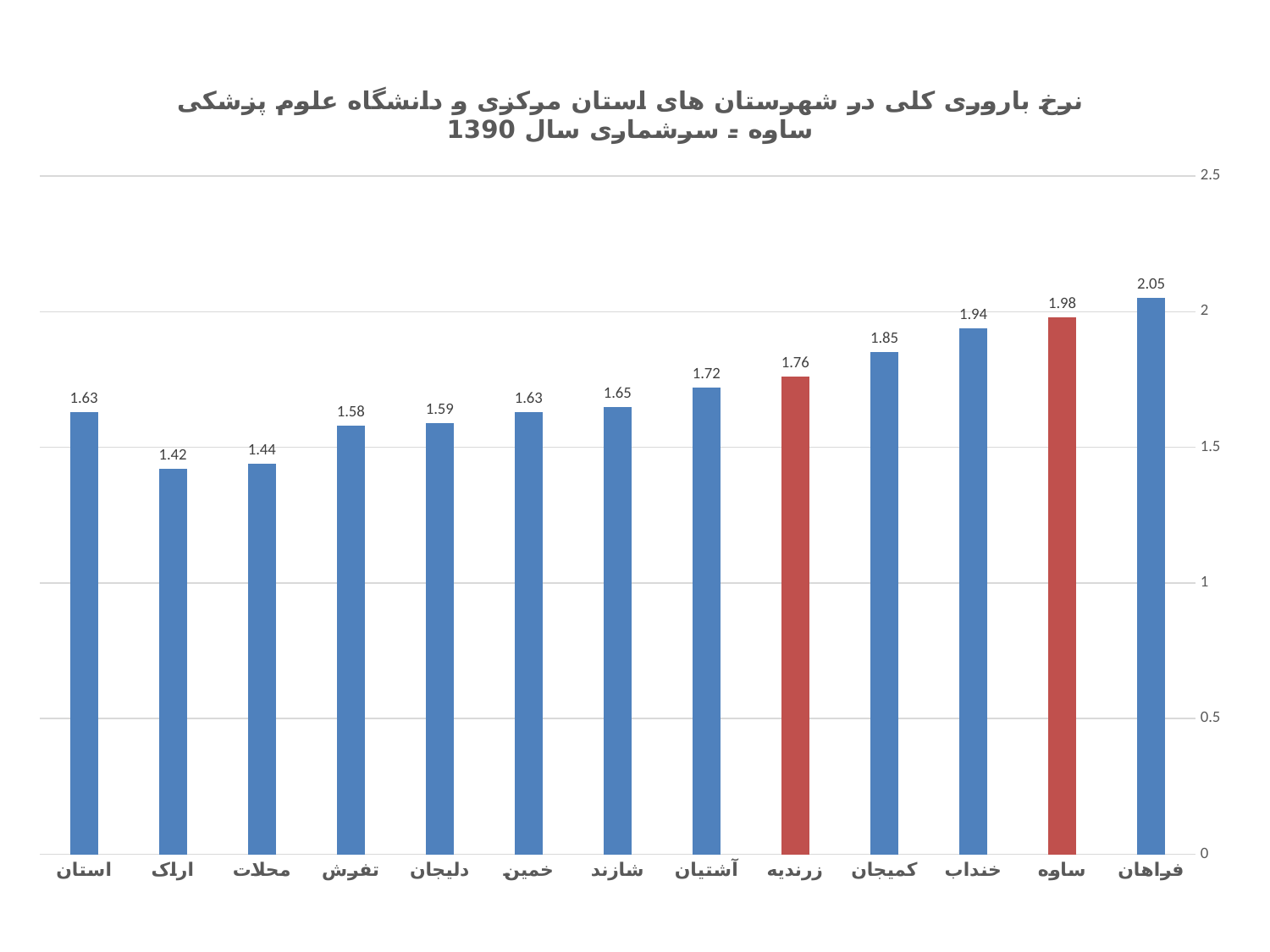

### Chart: نرخ باروری کلی در شهرستان های استان مرکزی و دانشگاه علوم پزشکی ساوه - سرشماری سال 1390

| Category |  |
|---|---|
| فراهان | 2.05 |
| ساوه | 1.98 |
| خنداب | 1.94 |
| کمیجان | 1.85 |
| زرندیه | 1.76 |
| آشتیان | 1.72 |
| شازند | 1.65 |
| خمین | 1.63 |
| دلیجان | 1.59 |
| تفرش | 1.58 |
| محلات | 1.44 |
| اراک | 1.42 |
| استان | 1.63 |